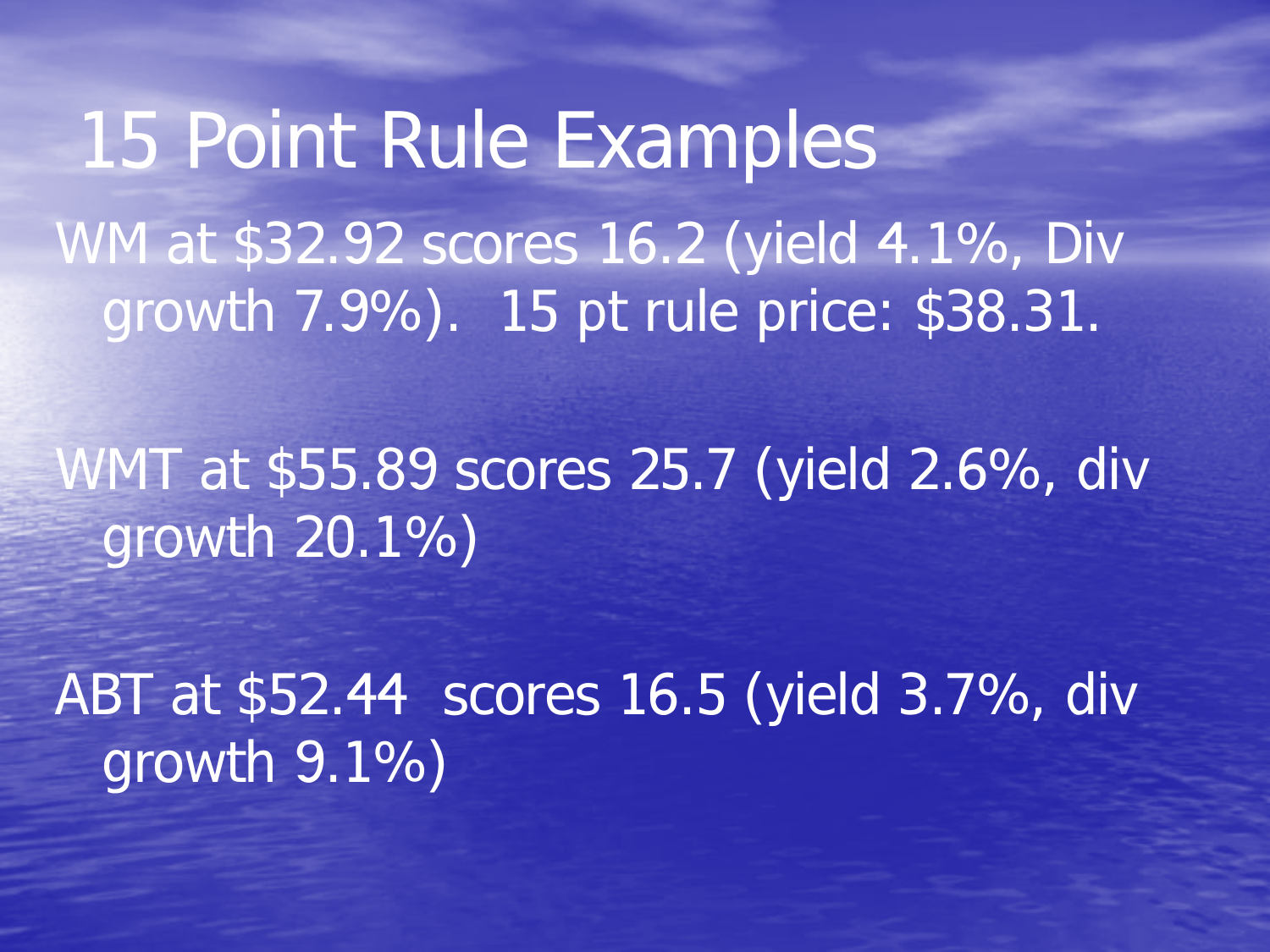

# 15 Point Rule Examples
WM at $32.92 scores 16.2 (yield 4.1%, Div growth 7.9%).  15 pt rule price: $38.31.

WMT at $55.89 scores 25.7 (yield 2.6%, div growth 20.1%)

ABT at $52.44  scores 16.5 (yield 3.7%, div growth 9.1%)